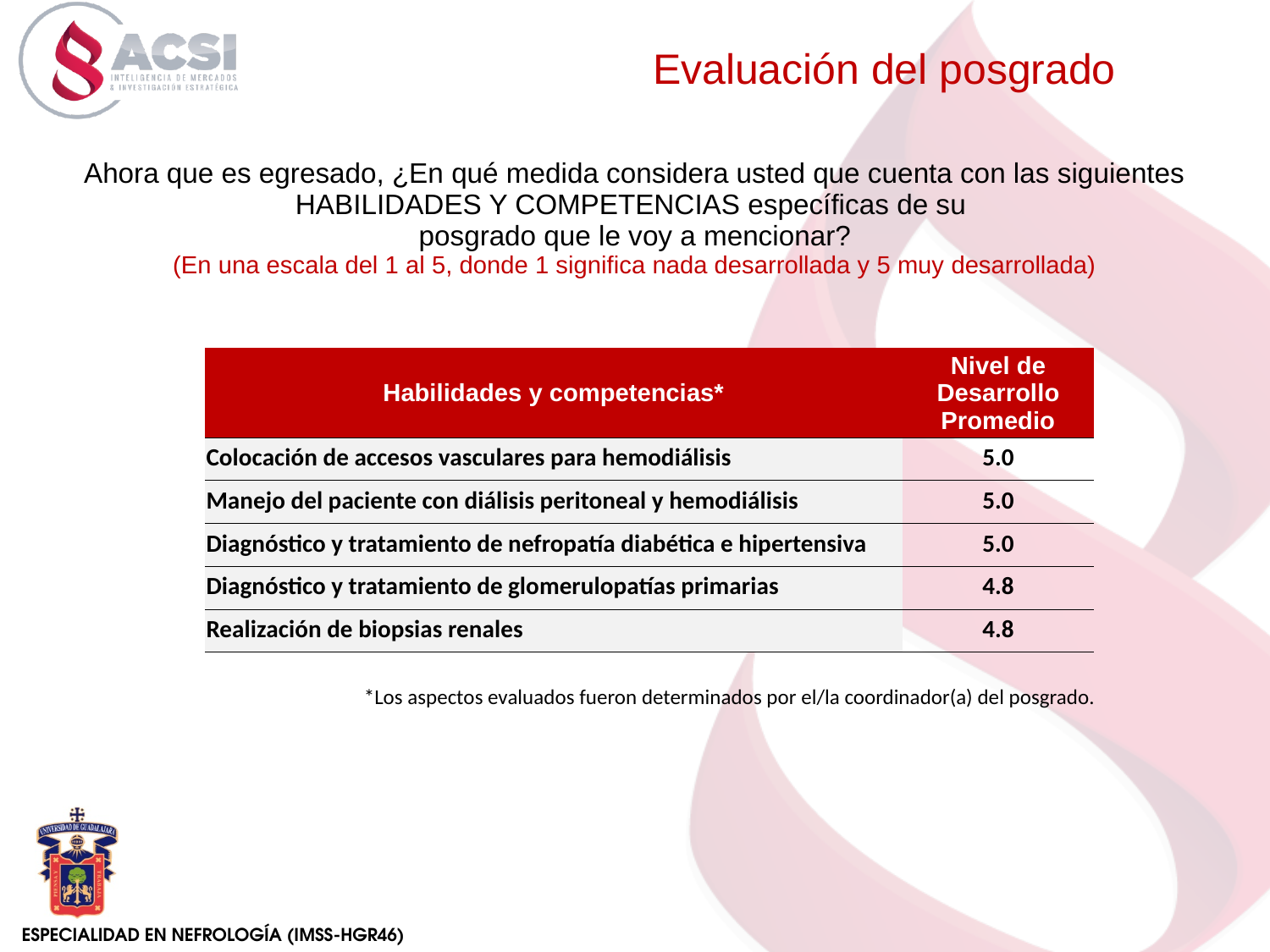

Evaluación del posgrado
Ahora que es egresado, ¿En qué medida considera usted que cuenta con las siguientes HABILIDADES Y COMPETENCIAS específicas de su
posgrado que le voy a mencionar?
(En una escala del 1 al 5, donde 1 significa nada desarrollada y 5 muy desarrollada)
| Habilidades y competencias\* | Nivel de Desarrollo Promedio |
| --- | --- |
| Colocación de accesos vasculares para hemodiálisis | 5.0 |
| Manejo del paciente con diálisis peritoneal y hemodiálisis | 5.0 |
| Diagnóstico y tratamiento de nefropatía diabética e hipertensiva | 5.0 |
| Diagnóstico y tratamiento de glomerulopatías primarias | 4.8 |
| Realización de biopsias renales | 4.8 |
*Los aspectos evaluados fueron determinados por el/la coordinador(a) del posgrado.